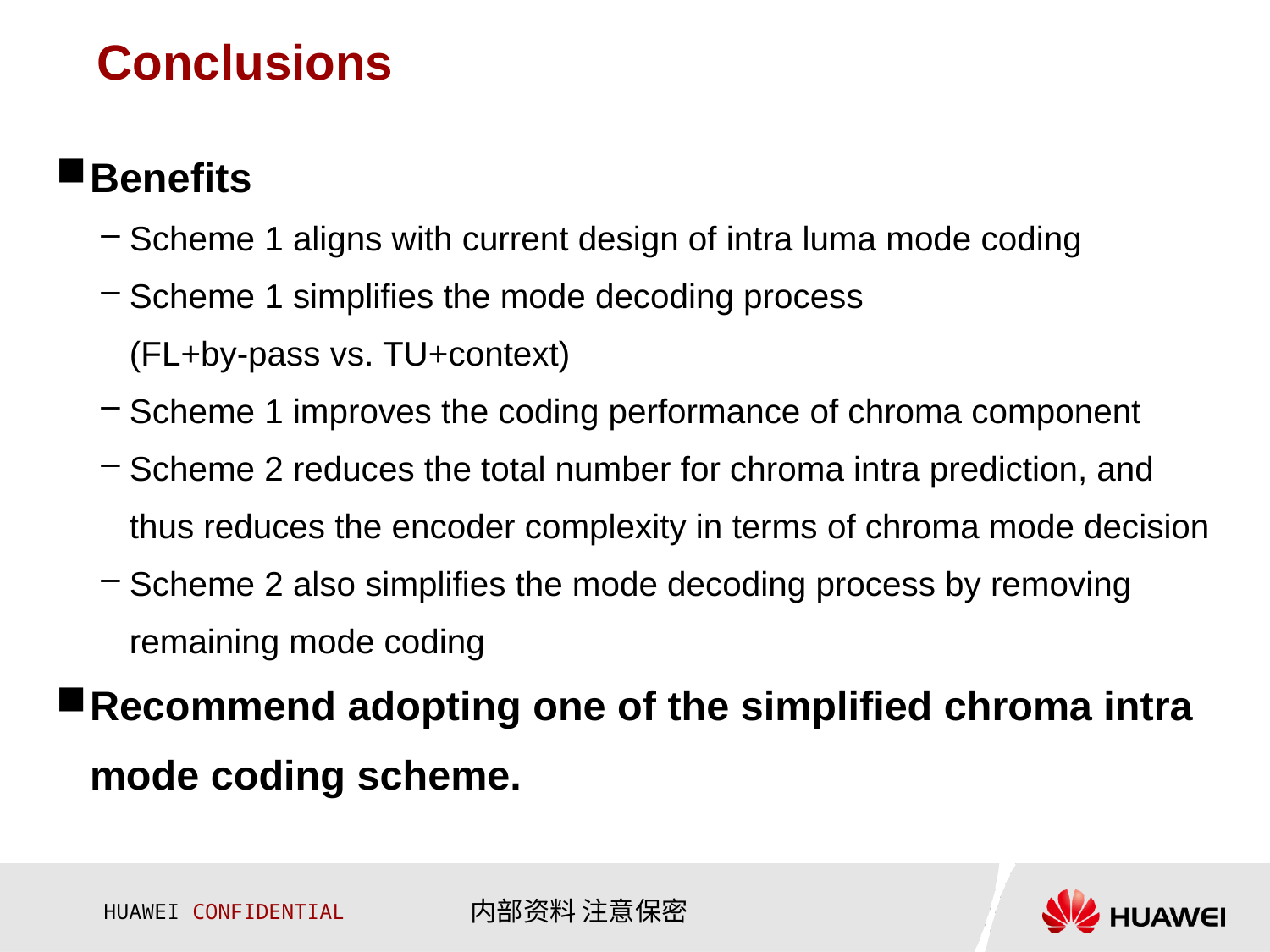

# Conclusions
Benefits
Scheme 1 aligns with current design of intra luma mode coding
Scheme 1 simplifies the mode decoding process
(FL+by-pass vs. TU+context)
Scheme 1 improves the coding performance of chroma component
Scheme 2 reduces the total number for chroma intra prediction, and thus reduces the encoder complexity in terms of chroma mode decision
Scheme 2 also simplifies the mode decoding process by removing remaining mode coding
Recommend adopting one of the simplified chroma intra mode coding scheme.